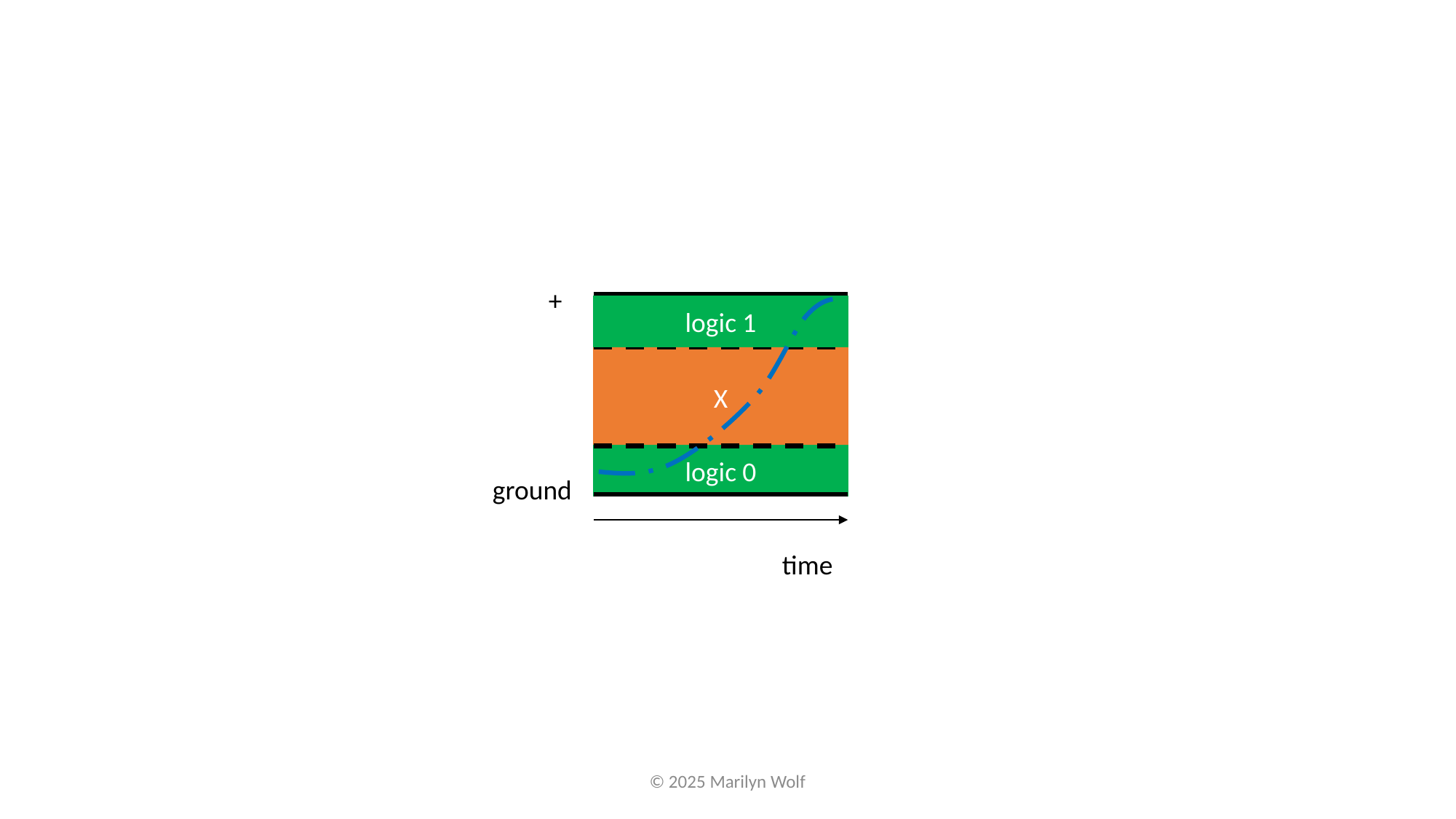

+
logic 1

X
logic 0
ground
time
© 2025 Marilyn Wolf